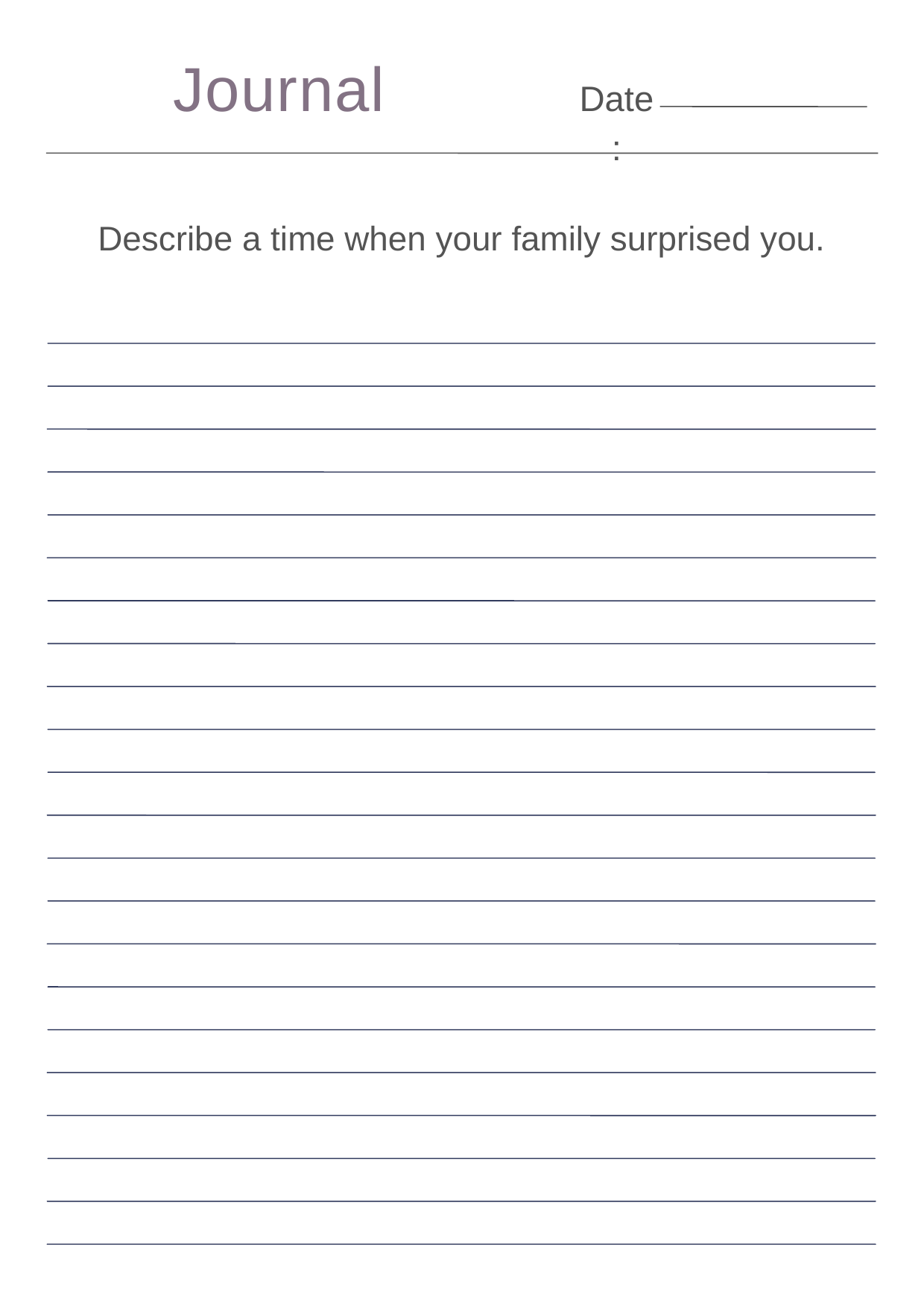

Journal
Date:

Describe a time when your family surprised you.